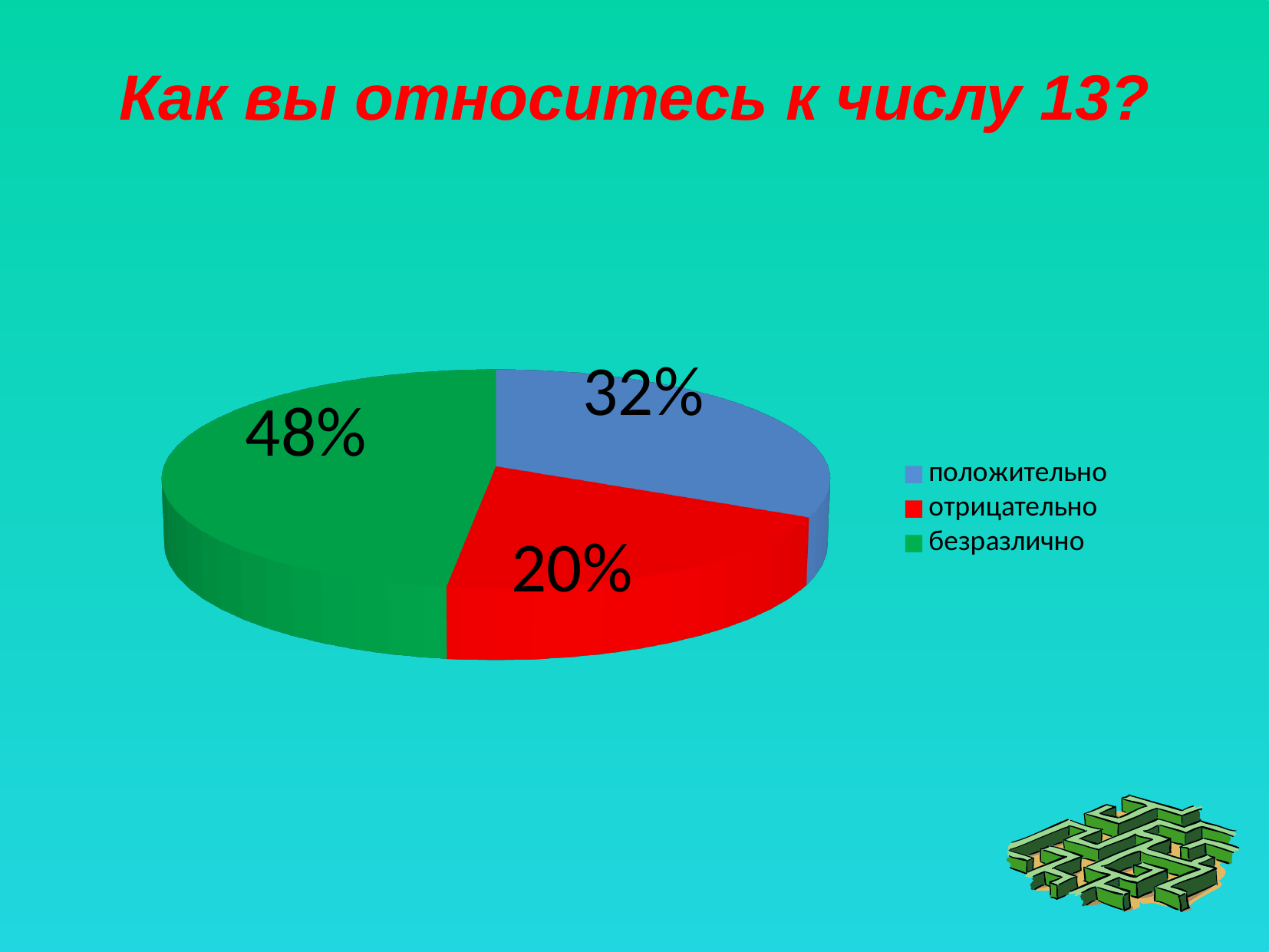

# Как вы относитесь к числу 13?

[unsupported chart]